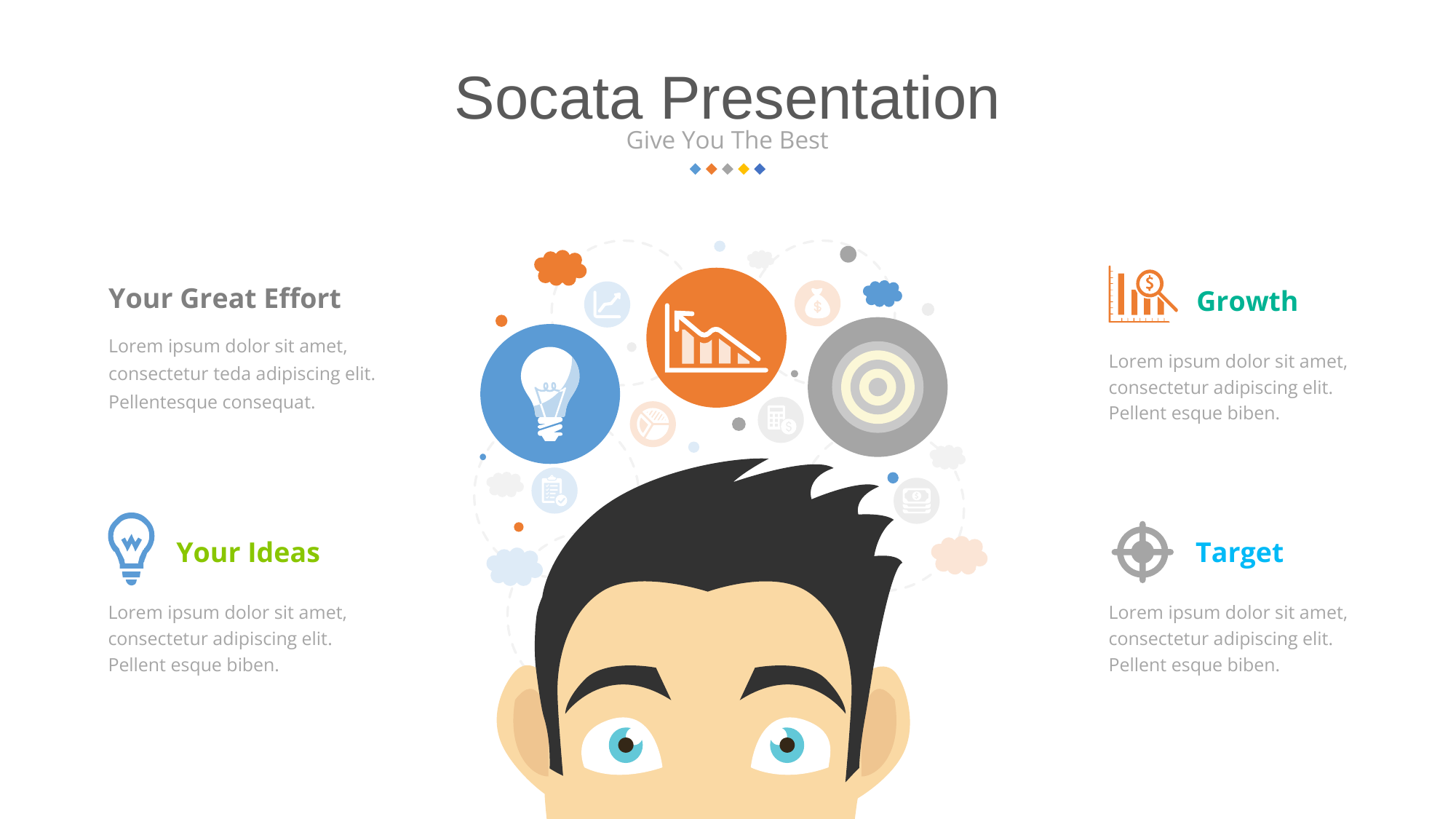

Socata Presentation
Give You The Best

Your Great Effort
Growth
Lorem ipsum dolor sit amet, consectetur teda adipiscing elit. Pellentesque consequat.
Lorem ipsum dolor sit amet, consectetur adipiscing elit. Pellent esque biben.

Your Ideas
Target
Lorem ipsum dolor sit amet, consectetur adipiscing elit. Pellent esque biben.
Lorem ipsum dolor sit amet, consectetur adipiscing elit. Pellent esque biben.